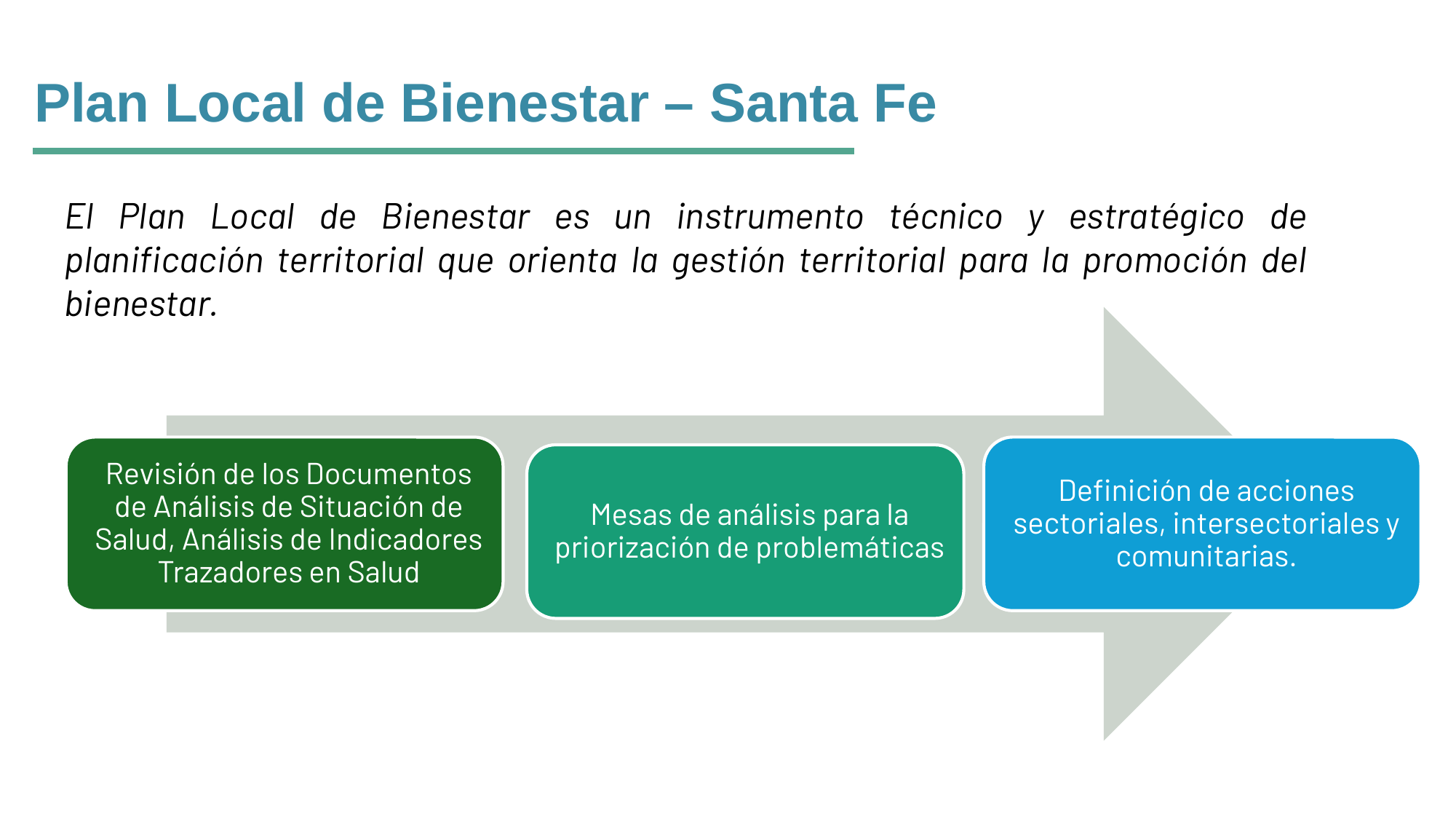

# Plan Local de Bienestar – Santa Fe

El Plan Local de Bienestar es un instrumento técnico y estratégico de planificación territorial que orienta la gestión territorial para la promoción del bienestar.
Revisión de los Documentos de Análisis de Situación de Salud, Análisis de Indicadores Trazadores en Salud
Mesas de análisis para la priorización de problemáticas
Definición de acciones sectoriales, intersectoriales y comunitarias.